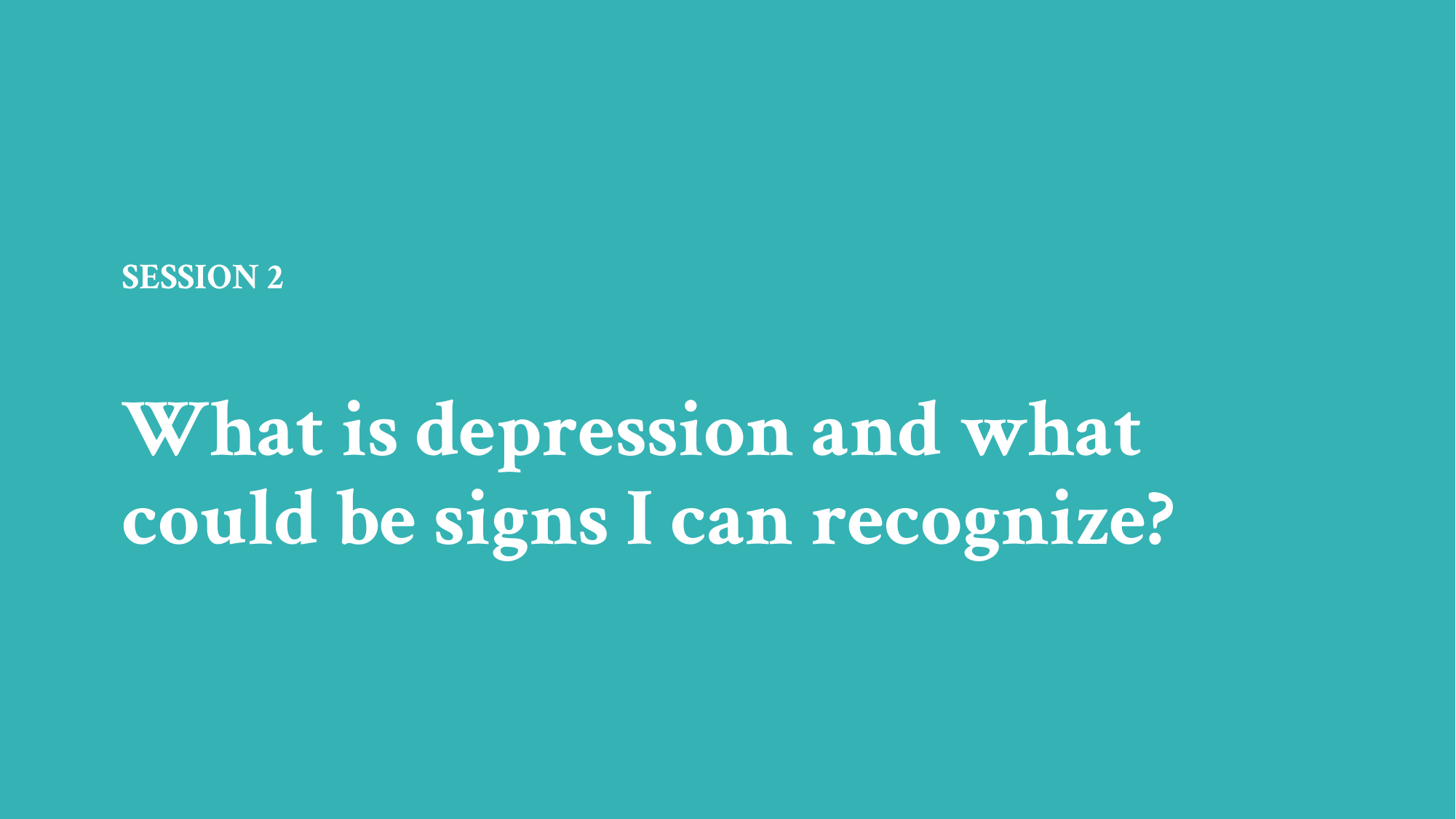

# SESSION 2 What is depression and what could be signs I can recognize?